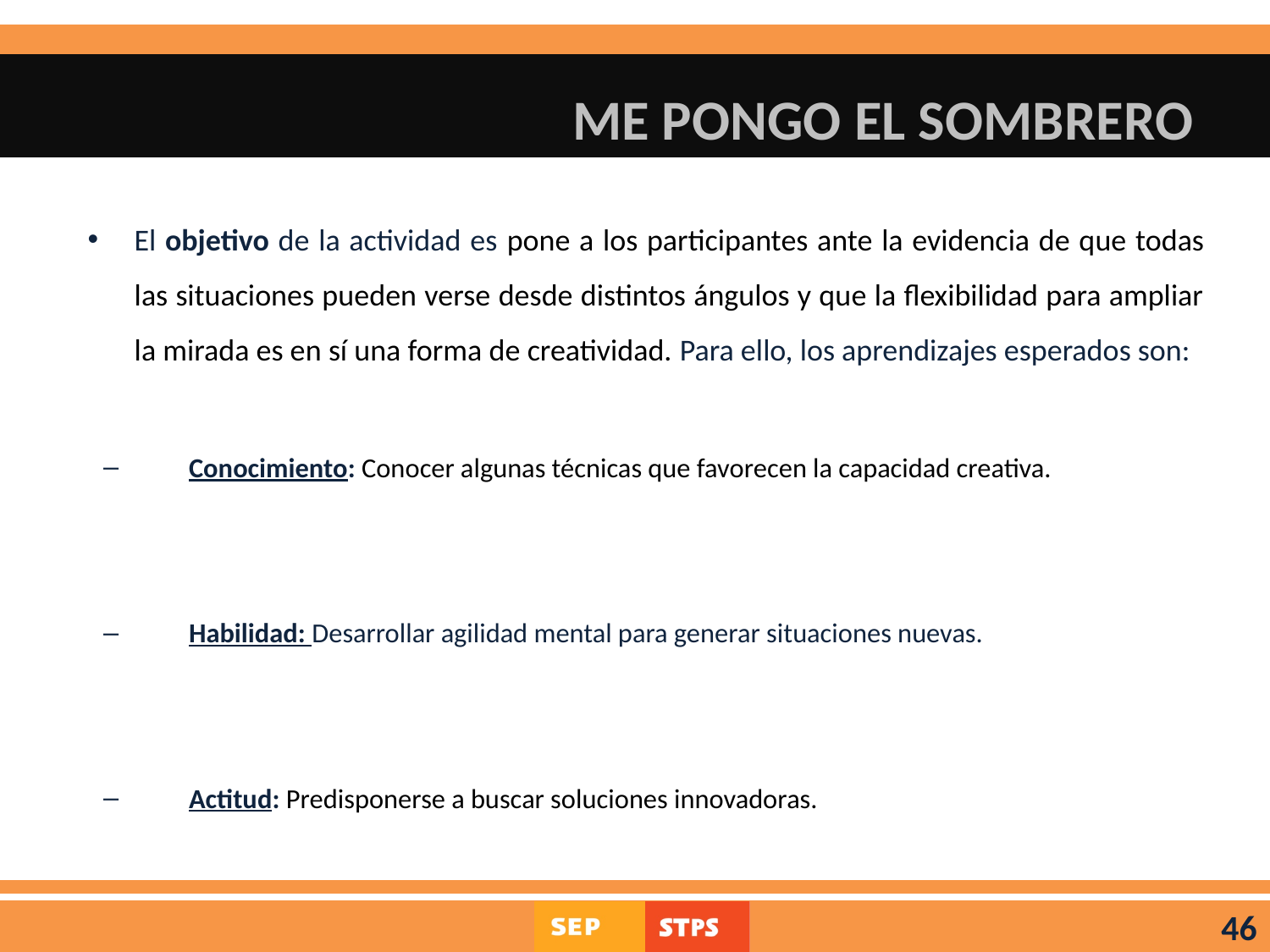

# ME PONGO EL SOMBRERO
El objetivo de la actividad es pone a los participantes ante la evidencia de que todas las situaciones pueden verse desde distintos ángulos y que la flexibilidad para ampliar la mirada es en sí una forma de creatividad. Para ello, los aprendizajes esperados son:

Conocimiento: Conocer algunas técnicas que favorecen la capacidad creativa.

Habilidad: Desarrollar agilidad mental para generar situaciones nuevas.

Actitud: Predisponerse a buscar soluciones innovadoras.

46